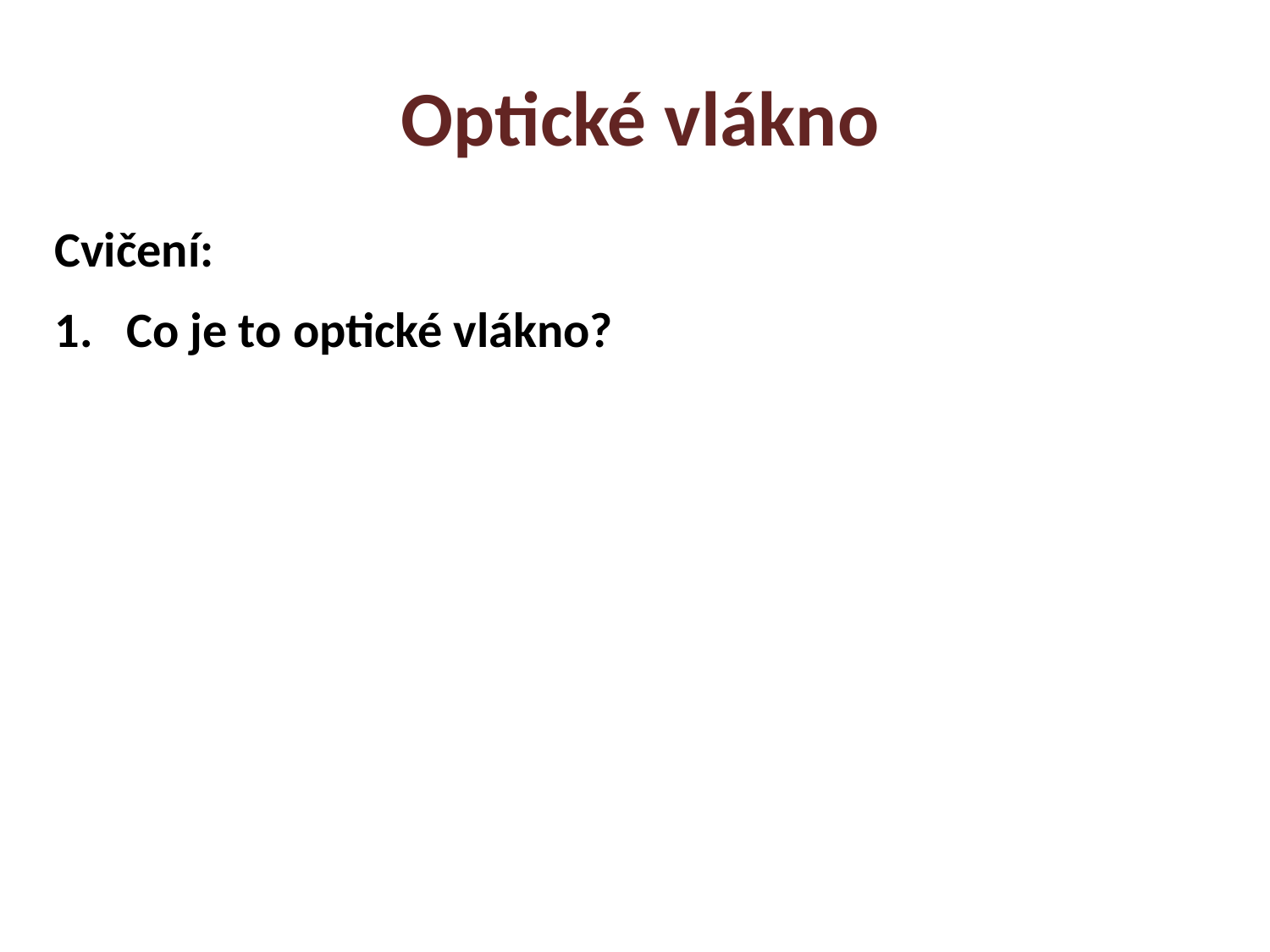

Optické vlákno
Cvičení:
Co je to optické vlákno?